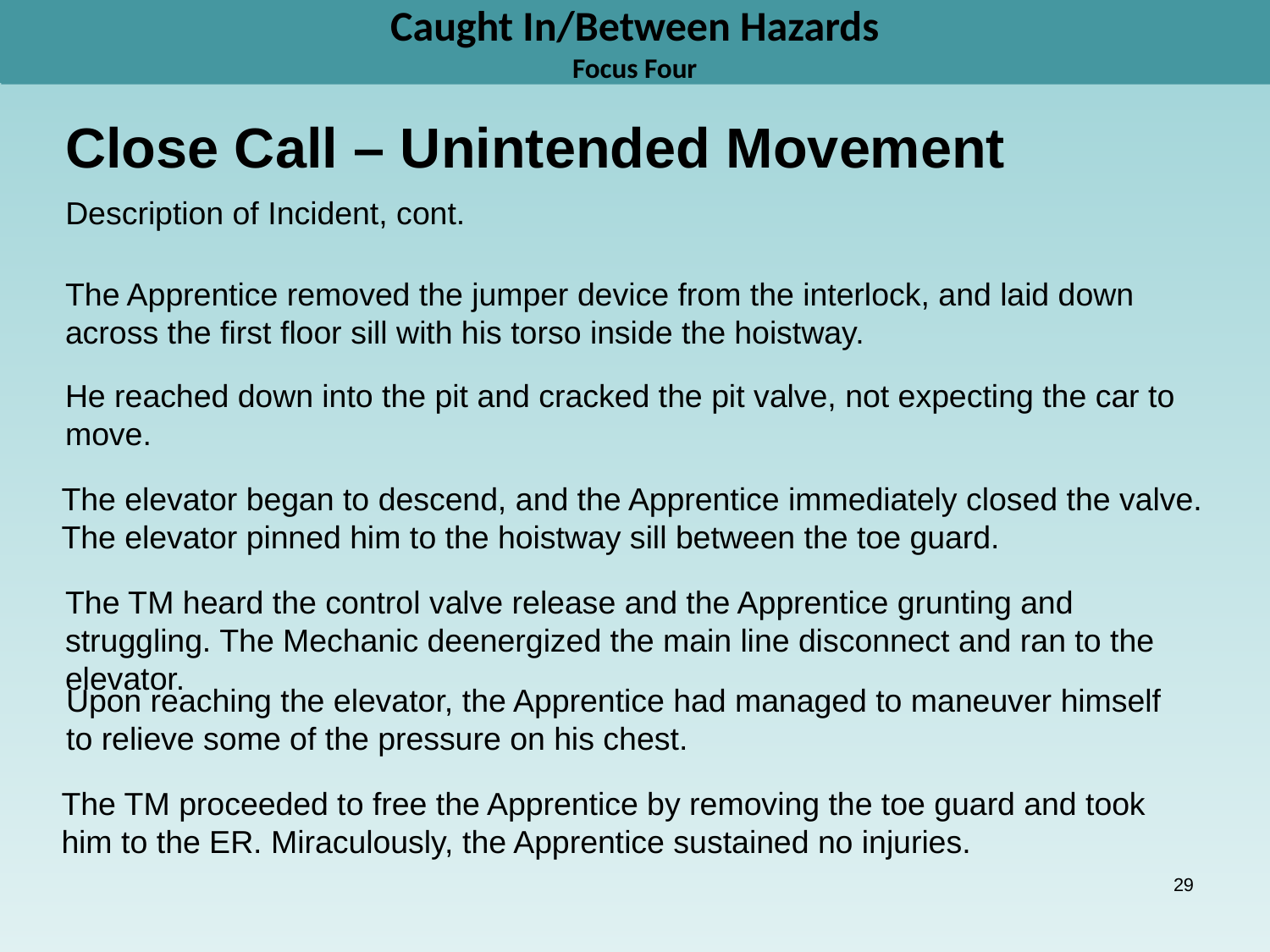

# Caught In/Between Hazards
Caught In/Between Hazards
Focus Four
Close Call – Unintended Movement
Description of Incident, cont.
The Apprentice removed the jumper device from the interlock, and laid down across the first floor sill with his torso inside the hoistway.
He reached down into the pit and cracked the pit valve, not expecting the car to move.
The elevator began to descend, and the Apprentice immediately closed the valve. The elevator pinned him to the hoistway sill between the toe guard.
The TM heard the control valve release and the Apprentice grunting and struggling. The Mechanic deenergized the main line disconnect and ran to the elevator.
Upon reaching the elevator, the Apprentice had managed to maneuver himself to relieve some of the pressure on his chest.
The TM proceeded to free the Apprentice by removing the toe guard and took him to the ER. Miraculously, the Apprentice sustained no injuries.
29